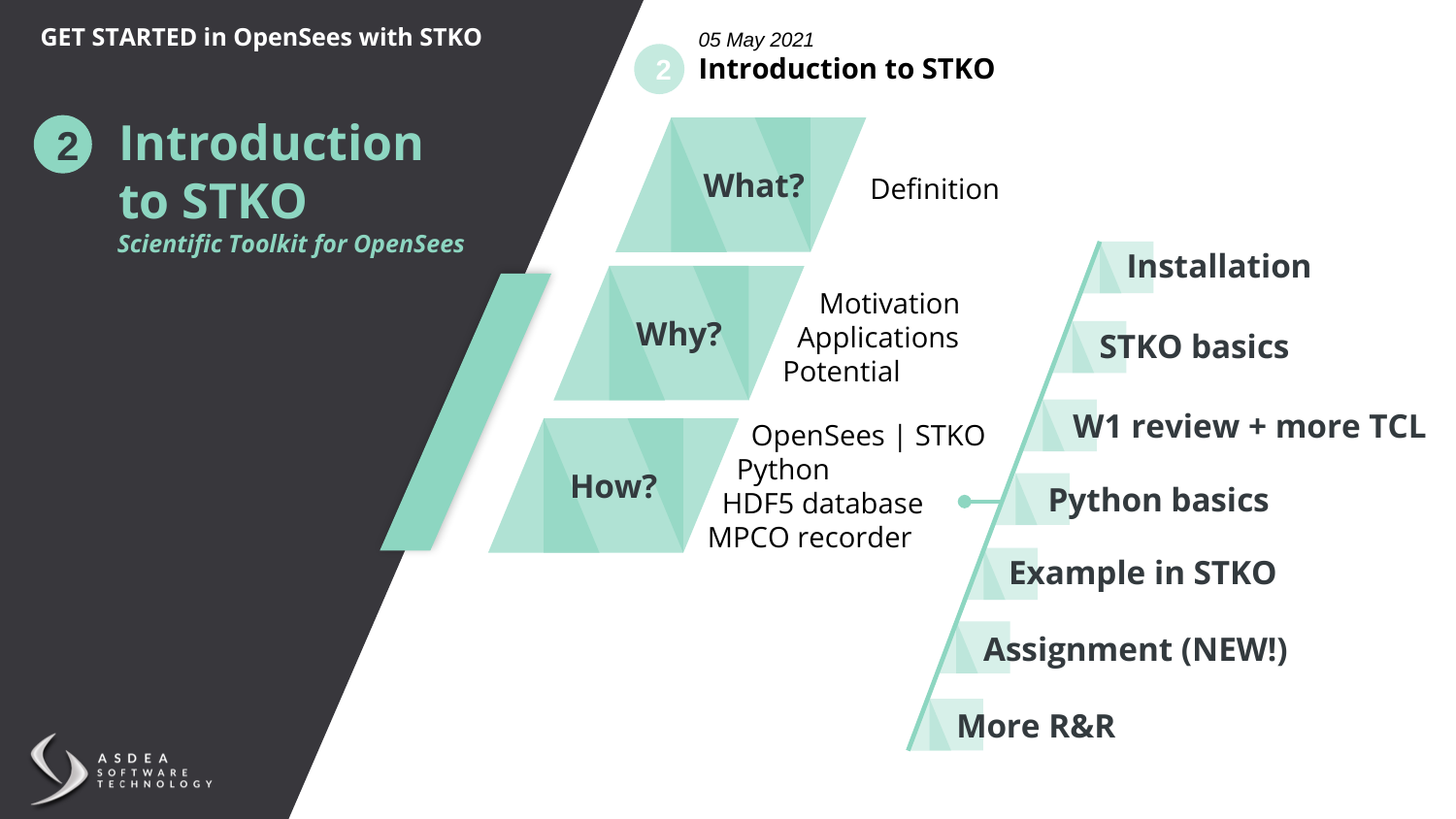

GET STARTED in OpenSees with STKO
05 May 2021
Introduction to STKO
2
Introduction
to STKO
Scientific Toolkit for OpenSees
2

What?

    Definition
Installation

Why?

     Motivation
  Applications
Potential
STKO basics

W1 review + more TCL

      OpenSees | STKO
    Python
  HDF5 database
MPCO recorder

How?

Python basics

Example in STKO

Assignment (NEW!)

More R&R